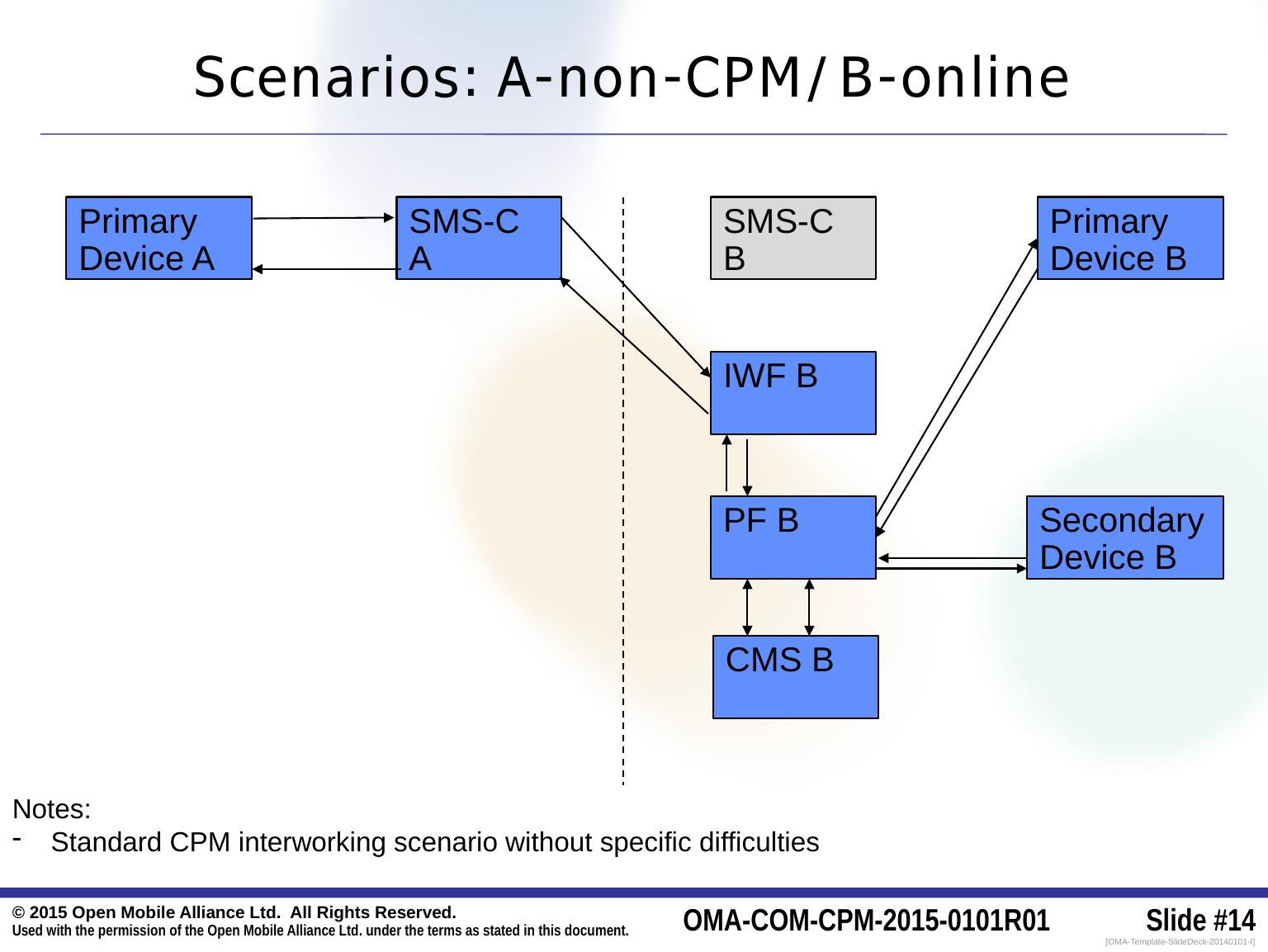

# Scenarios: A-non-CPM/B-online
Primary Device A
SMS-C A
SMS-C B
Primary Device B
IWF B
PF B
Secondary Device B
CMS B
Notes:
Standard CPM interworking scenario without specific difficulties